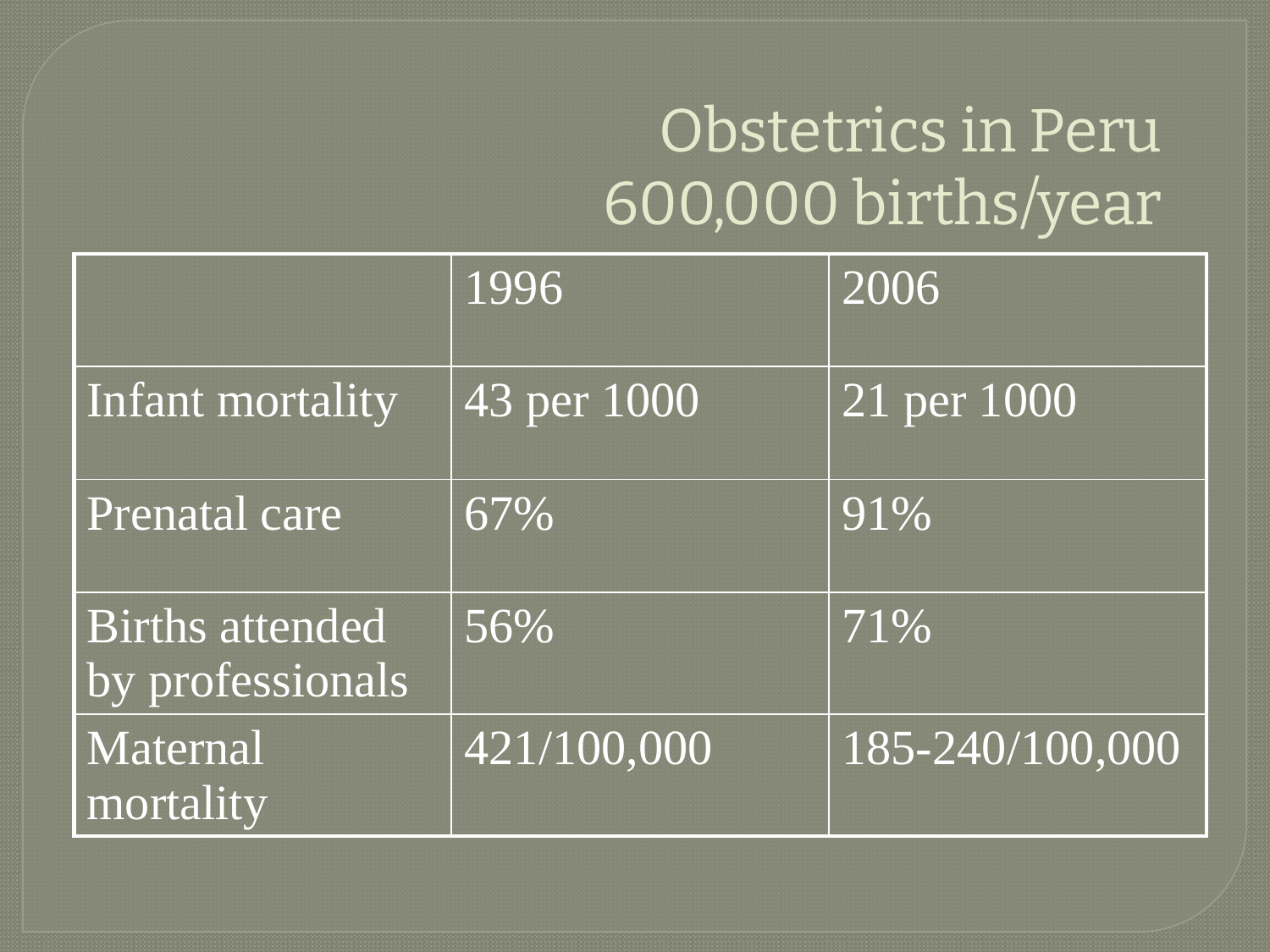

# Obstetrics in Peru 600,000 births/year
|  | 1996 | 2006 |
| --- | --- | --- |
| Infant mortality | 43 per 1000 | 21 per 1000 |
| Prenatal care | 67% | 91% |
| Births attended by professionals | 56% | 71% |
| Maternal mortality | 421/100,000 | 185-240/100,000 |